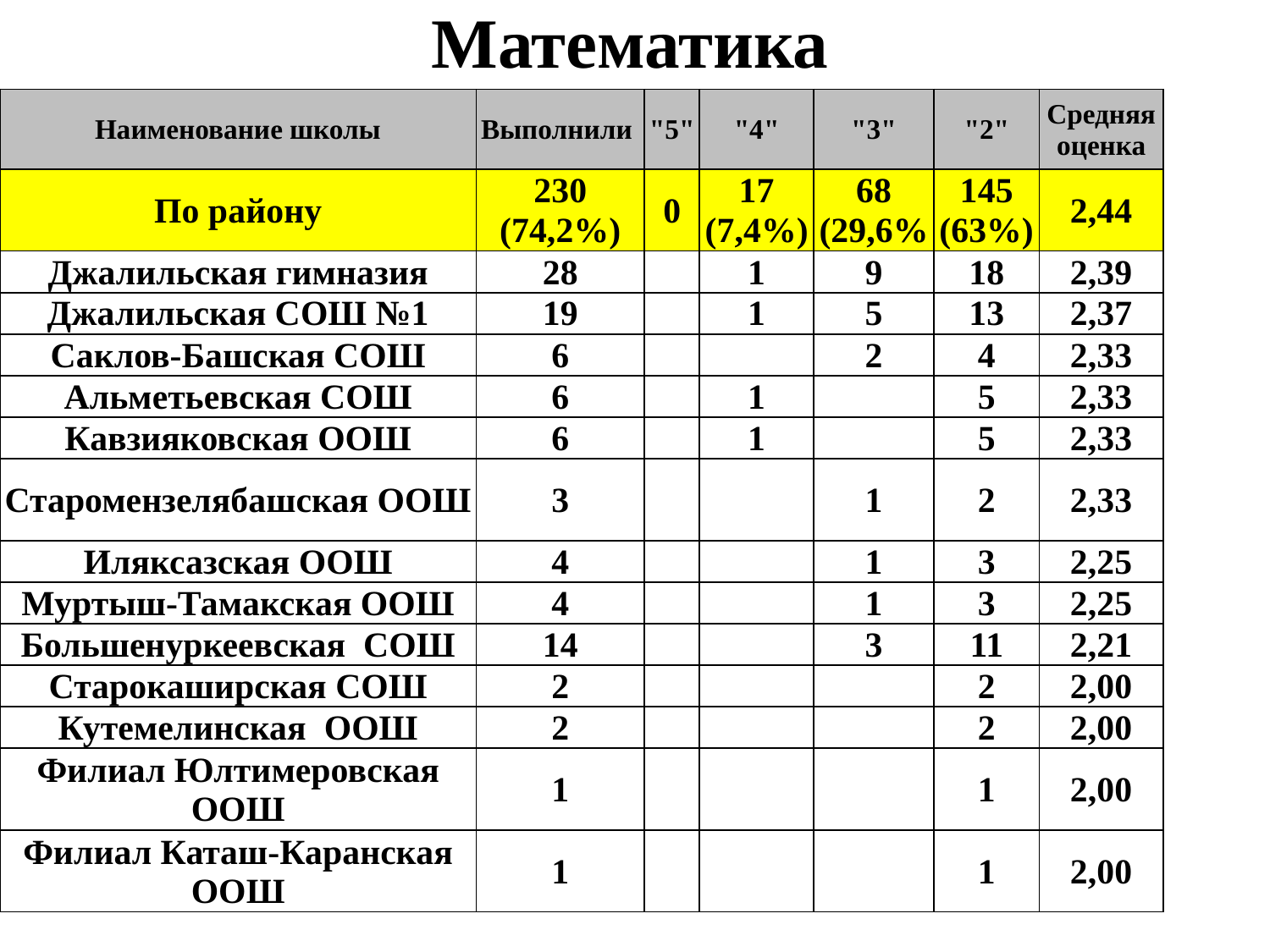

# Математика
| Наименование школы | Выполнили | "5" | "4" | "3" | "2" | Средняя оценка |
| --- | --- | --- | --- | --- | --- | --- |
| По району | 230 (74,2%) | 0 | 17 (7,4%) | 68 (29,6% | 145 (63%) | 2,44 |
| Джалильская гимназия | 28 |  | 1 | 9 | 18 | 2,39 |
| Джалильская СОШ №1 | 19 |  | 1 | 5 | 13 | 2,37 |
| Саклов-Башская СОШ | 6 |  |  | 2 | 4 | 2,33 |
| Альметьевская СОШ | 6 |  | 1 |  | 5 | 2,33 |
| Кавзияковская ООШ | 6 |  | 1 |  | 5 | 2,33 |
| Старомензелябашская ООШ | 3 |  |  | 1 | 2 | 2,33 |
| Иляксазская ООШ | 4 |  |  | 1 | 3 | 2,25 |
| Муртыш-Тамакская ООШ | 4 |  |  | 1 | 3 | 2,25 |
| Большенуркеевская СОШ | 14 |  |  | 3 | 11 | 2,21 |
| Старокаширская СОШ | 2 |  |  |  | 2 | 2,00 |
| Кутемелинская ООШ | 2 |  |  |  | 2 | 2,00 |
| Филиал Юлтимеровская ООШ | 1 |  |  |  | 1 | 2,00 |
| Филиал Каташ-Каранская ООШ | 1 |  |  |  | 1 | 2,00 |